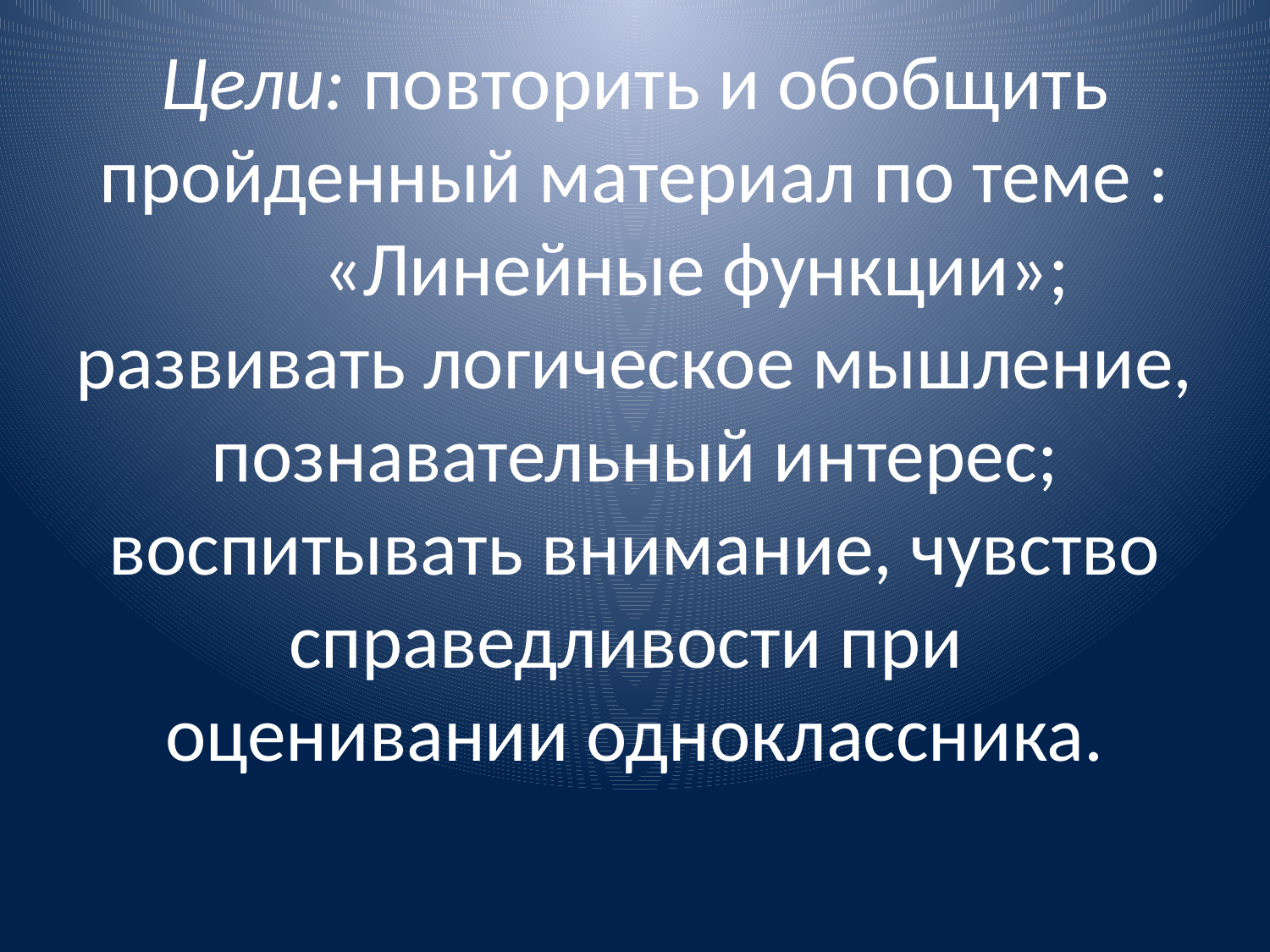

Цели: повторить и обобщить пройденный материал по теме :
       «Линейные функции»;
развивать логическое мышление, познавательный интерес;
воспитывать внимание, чувство справедливости при
оценивании одноклассника.